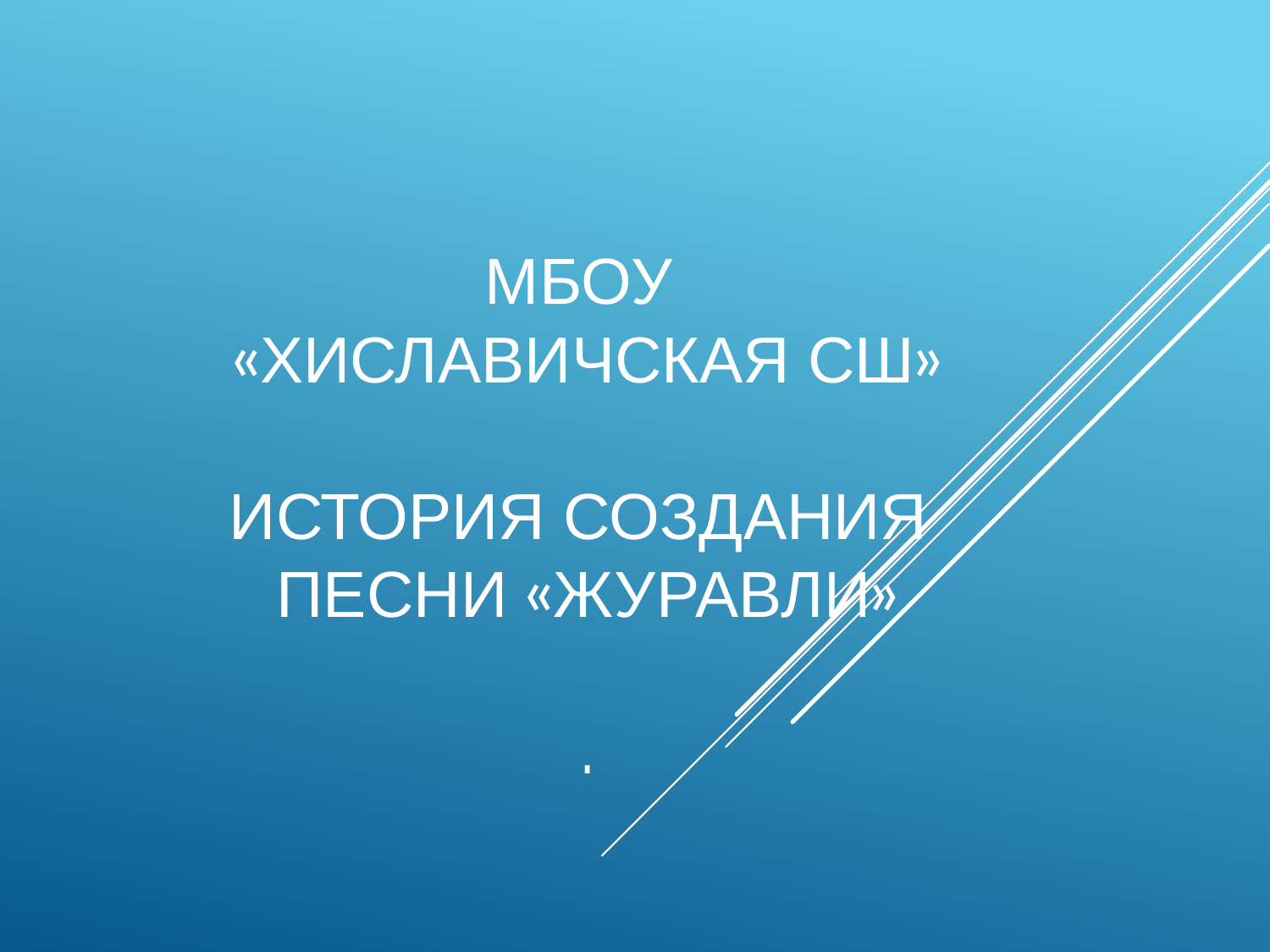

# МБОУ «Хиславичская СШ» История создания песни «Журавли» .